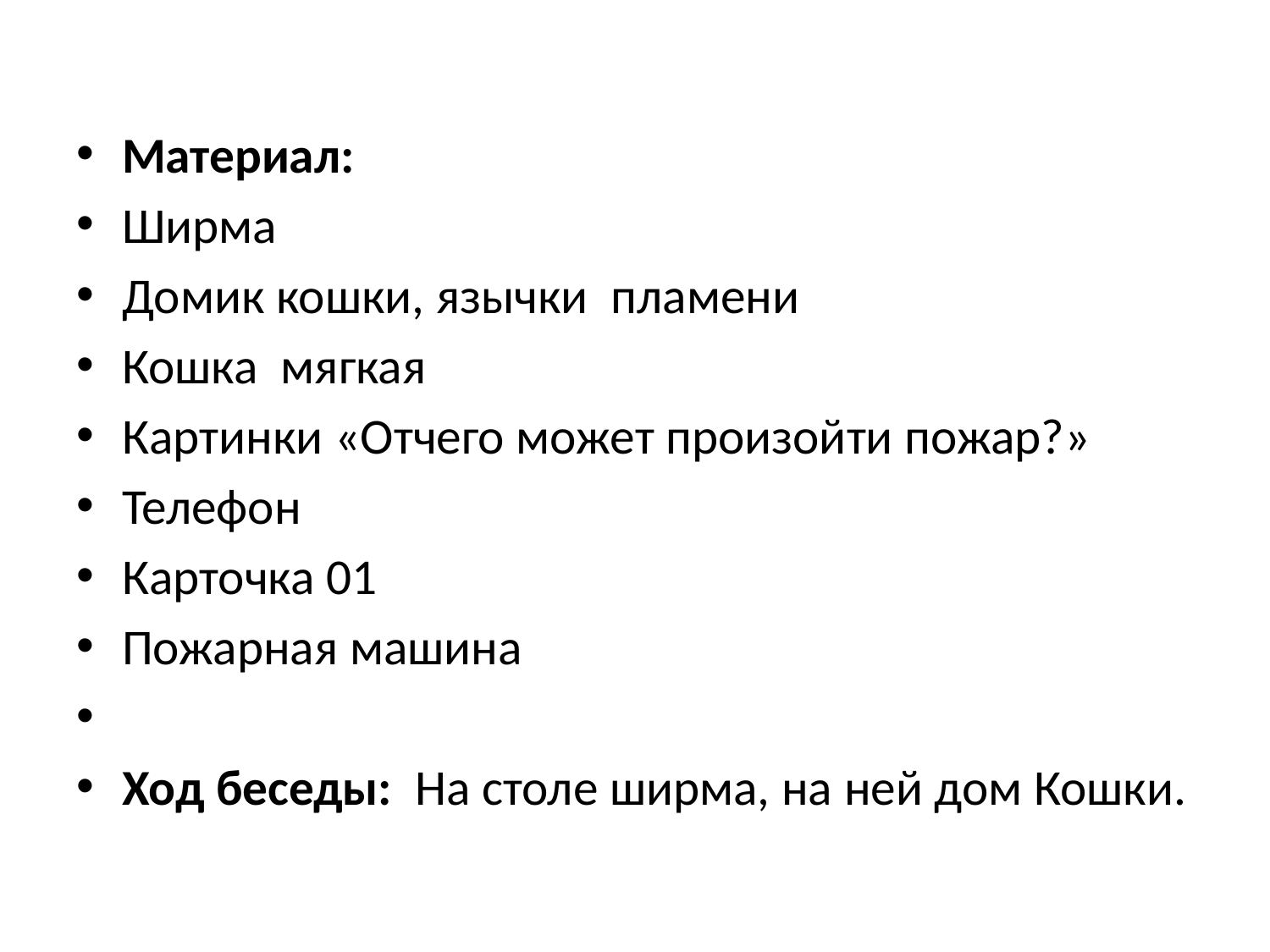

#
Материал:
Ширма
Домик кошки, язычки  пламени
Кошка  мягкая
Картинки «Отчего может произойти пожар?»
Телефон
Карточка 01
Пожарная машина

Ход беседы:  На столе ширма, на ней дом Кошки.